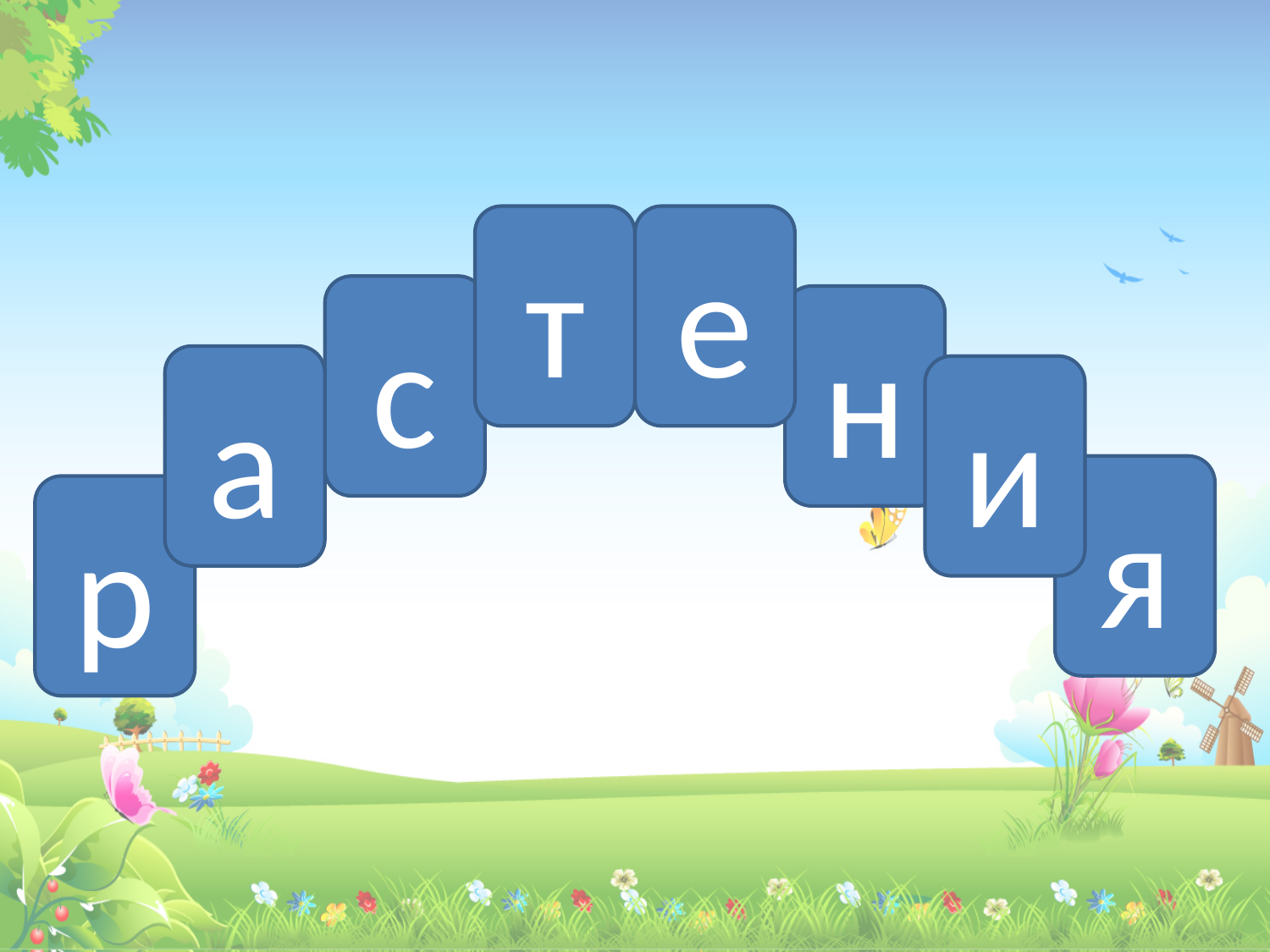

т
е
с
н
а
и
я
р